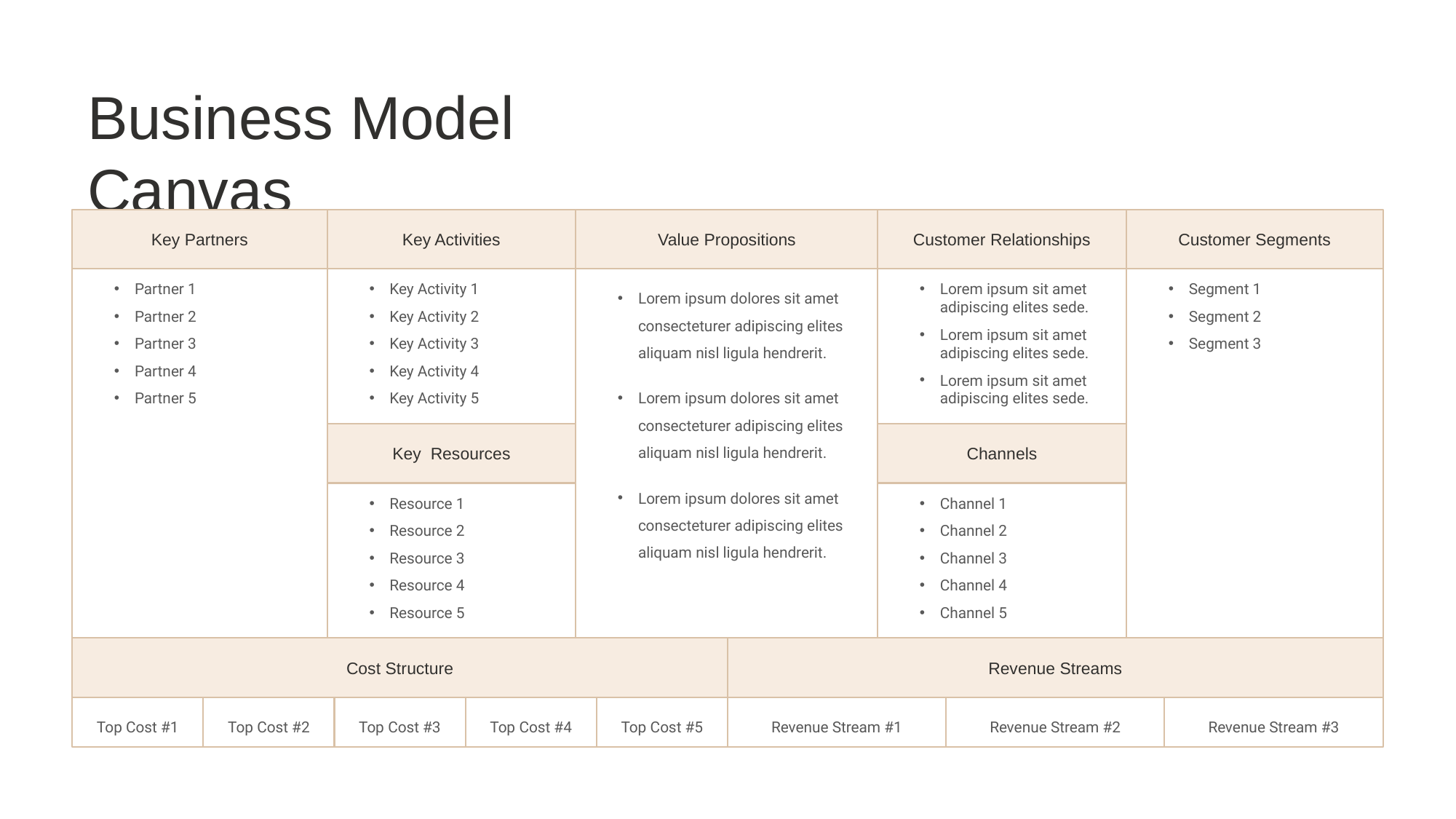

Business Model Canvas
Key Partners
Key Activities
Value Propositions
Customer Relationships
Customer Segments
Lorem ipsum sit amet adipiscing elites sede.
Lorem ipsum sit amet adipiscing elites sede.
Lorem ipsum sit amet adipiscing elites sede.
Segment 1
Segment 2
Segment 3
Lorem ipsum dolores sit amet consecteturer adipiscing elites aliquam nisl ligula hendrerit.
Lorem ipsum dolores sit amet consecteturer adipiscing elites aliquam nisl ligula hendrerit.
Lorem ipsum dolores sit amet consecteturer adipiscing elites aliquam nisl ligula hendrerit.
Partner 1
Partner 2
Partner 3
Partner 4
Partner 5
Key Activity 1
Key Activity 2
Key Activity 3
Key Activity 4
Key Activity 5
Key  Resources
Channels
Channel 1
Channel 2
Channel 3
Channel 4
Channel 5
Resource 1
Resource 2
Resource 3
Resource 4
Resource 5
Cost Structure
Revenue Streams
Top Cost #1
Top Cost #2
Top Cost #3
Top Cost #4
Top Cost #5
Revenue Stream #1
Revenue Stream #2
Revenue Stream #3